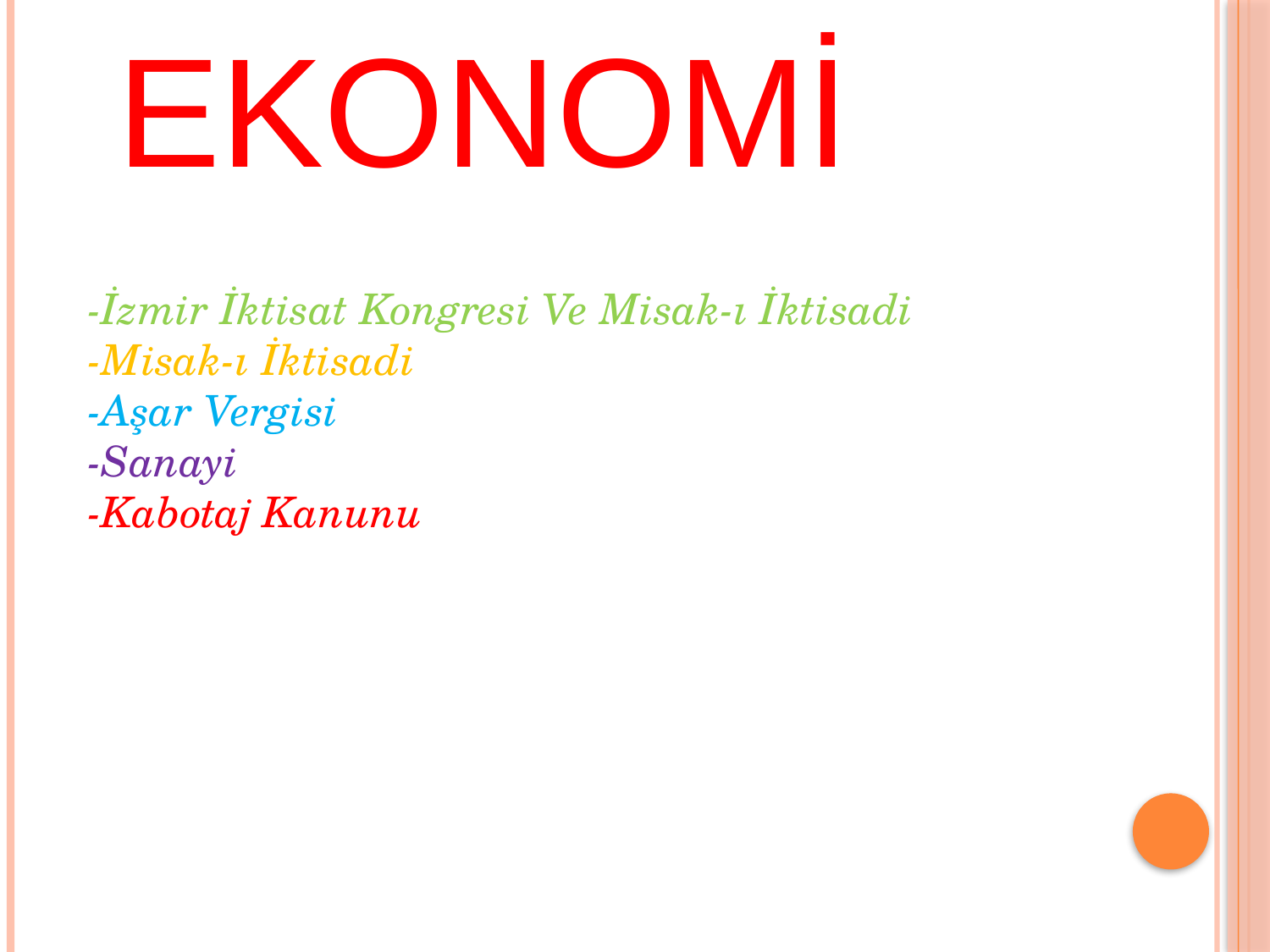

# Ekonomi
-İzmir İktisat Kongresi Ve Misak-ı İktisadi
-Misak-ı İktisadi
-Aşar Vergisi
-Sanayi
-Kabotaj Kanunu